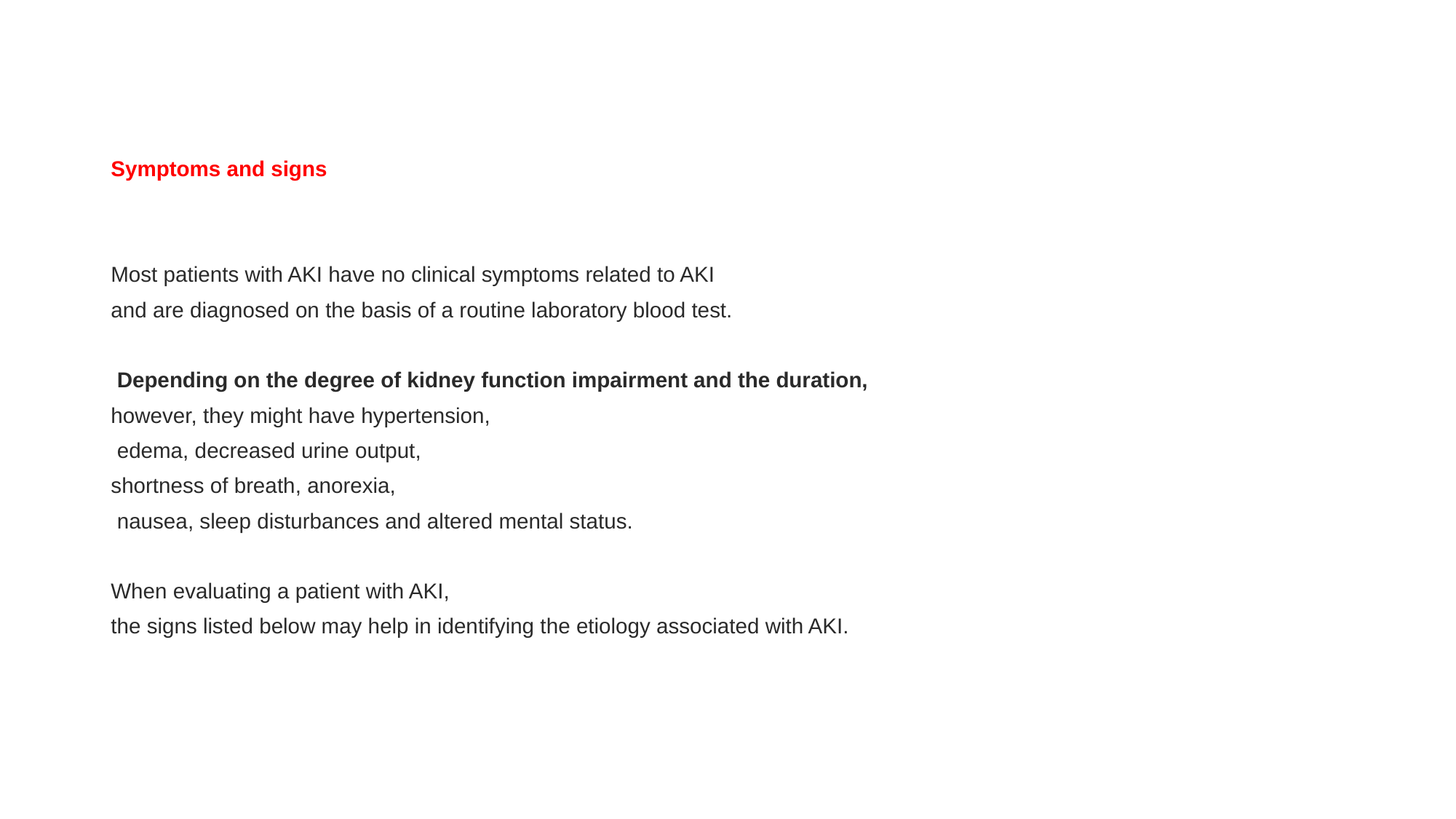

Symptoms and signs

Most patients with AKI have no clinical symptoms related to AKI
and are diagnosed on the basis of a routine laboratory blood test.

 Depending on the degree of kidney function impairment and the duration,
however, they might have hypertension,
 edema, decreased urine output,
shortness of breath, anorexia,
 nausea, sleep disturbances and altered mental status.

When evaluating a patient with AKI,
the signs listed below may help in identifying the etiology associated with AKI.